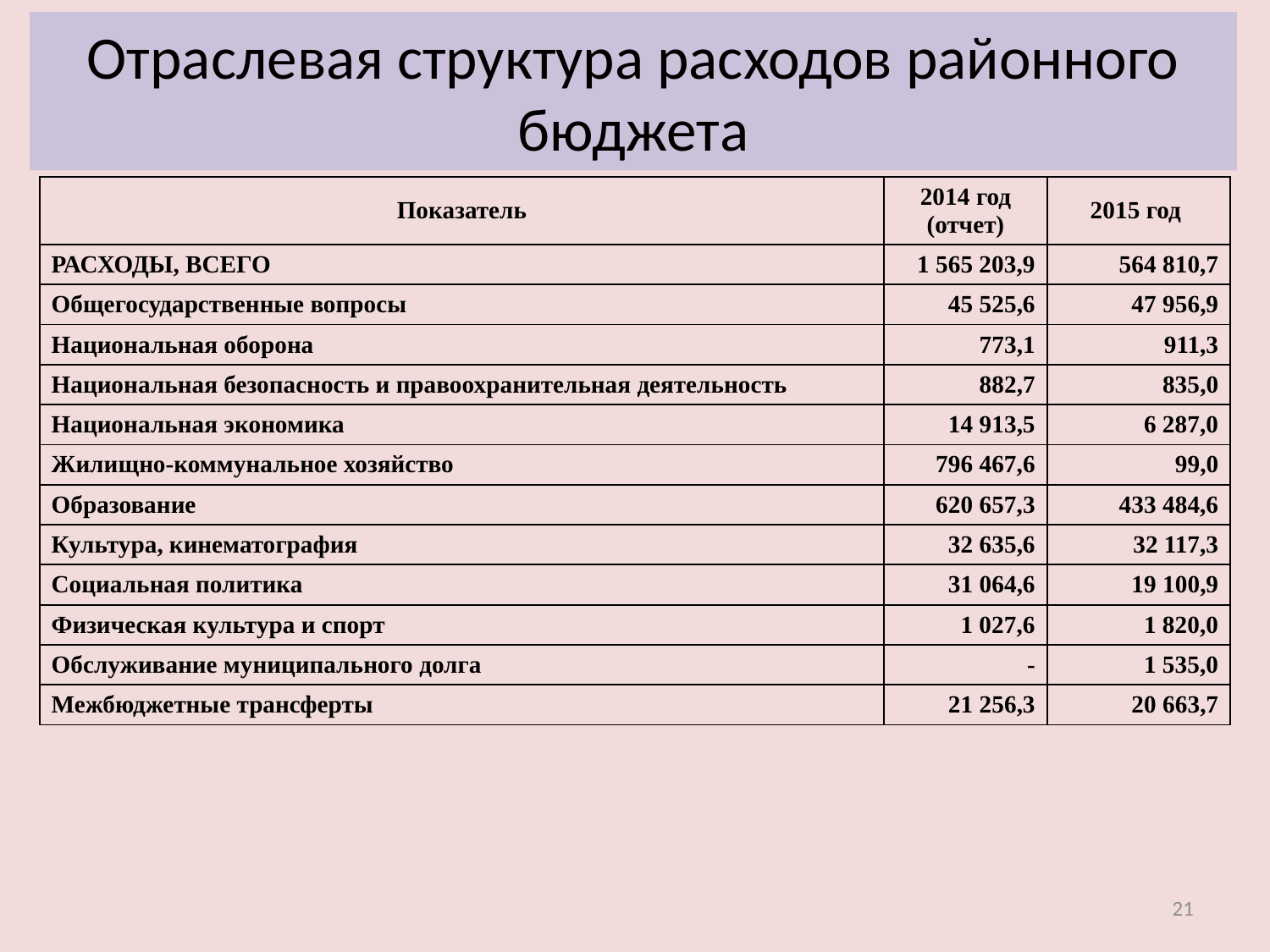

# Отраслевая структура расходов районного бюджета
| Показатель | 2014 год (отчет) | 2015 год |
| --- | --- | --- |
| РАСХОДЫ, ВСЕГО | 1 565 203,9 | 564 810,7 |
| Общегосударственные вопросы | 45 525,6 | 47 956,9 |
| Национальная оборона | 773,1 | 911,3 |
| Национальная безопасность и правоохранительная деятельность | 882,7 | 835,0 |
| Национальная экономика | 14 913,5 | 6 287,0 |
| Жилищно-коммунальное хозяйство | 796 467,6 | 99,0 |
| Образование | 620 657,3 | 433 484,6 |
| Культура, кинематография | 32 635,6 | 32 117,3 |
| Социальная политика | 31 064,6 | 19 100,9 |
| Физическая культура и спорт | 1 027,6 | 1 820,0 |
| Обслуживание муниципального долга | - | 1 535,0 |
| Межбюджетные трансферты | 21 256,3 | 20 663,7 |
21